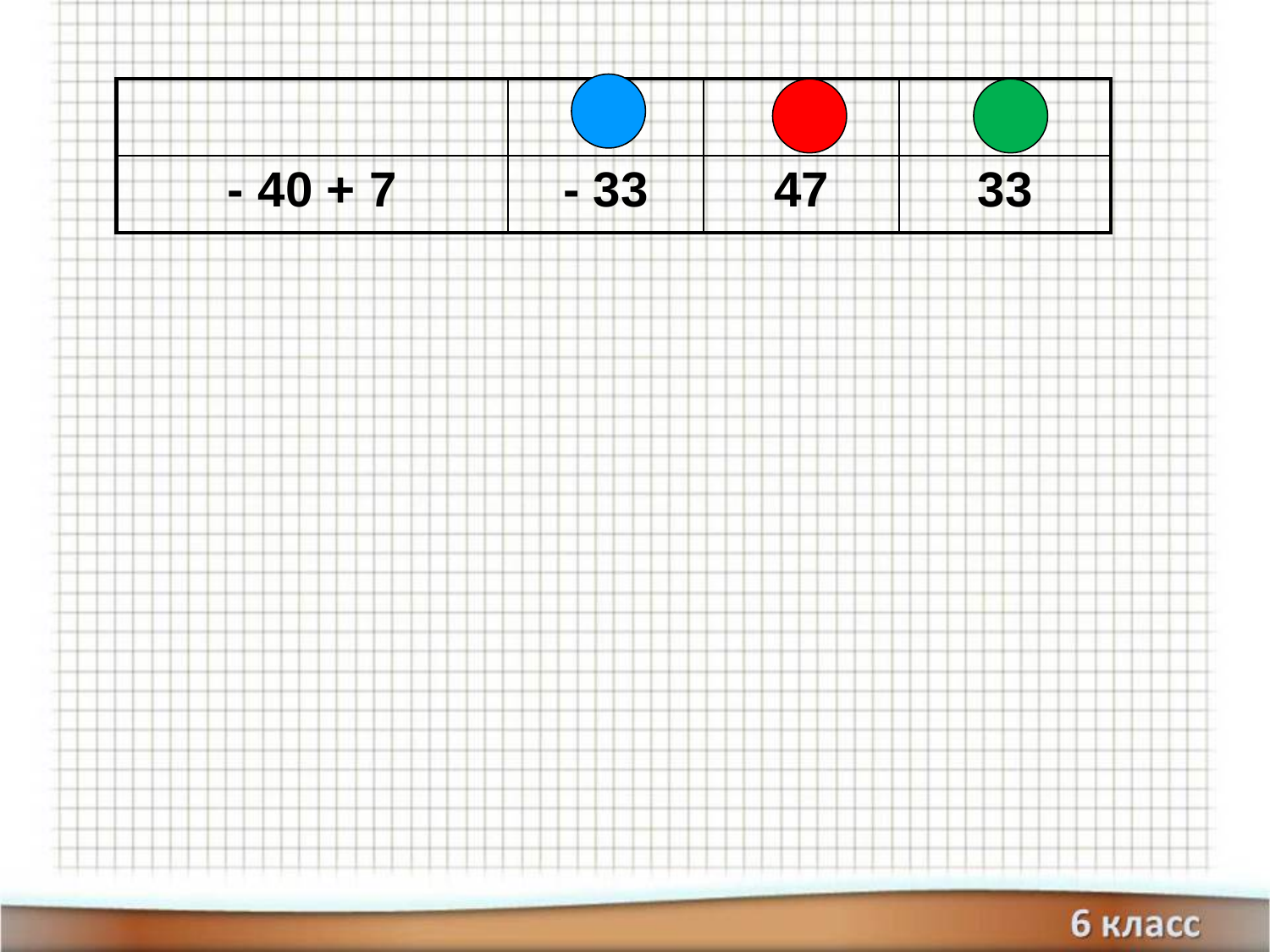

|  |  |  |  |
| --- | --- | --- | --- |
| - 40 + 7 | - 33 | 47 | 33 |